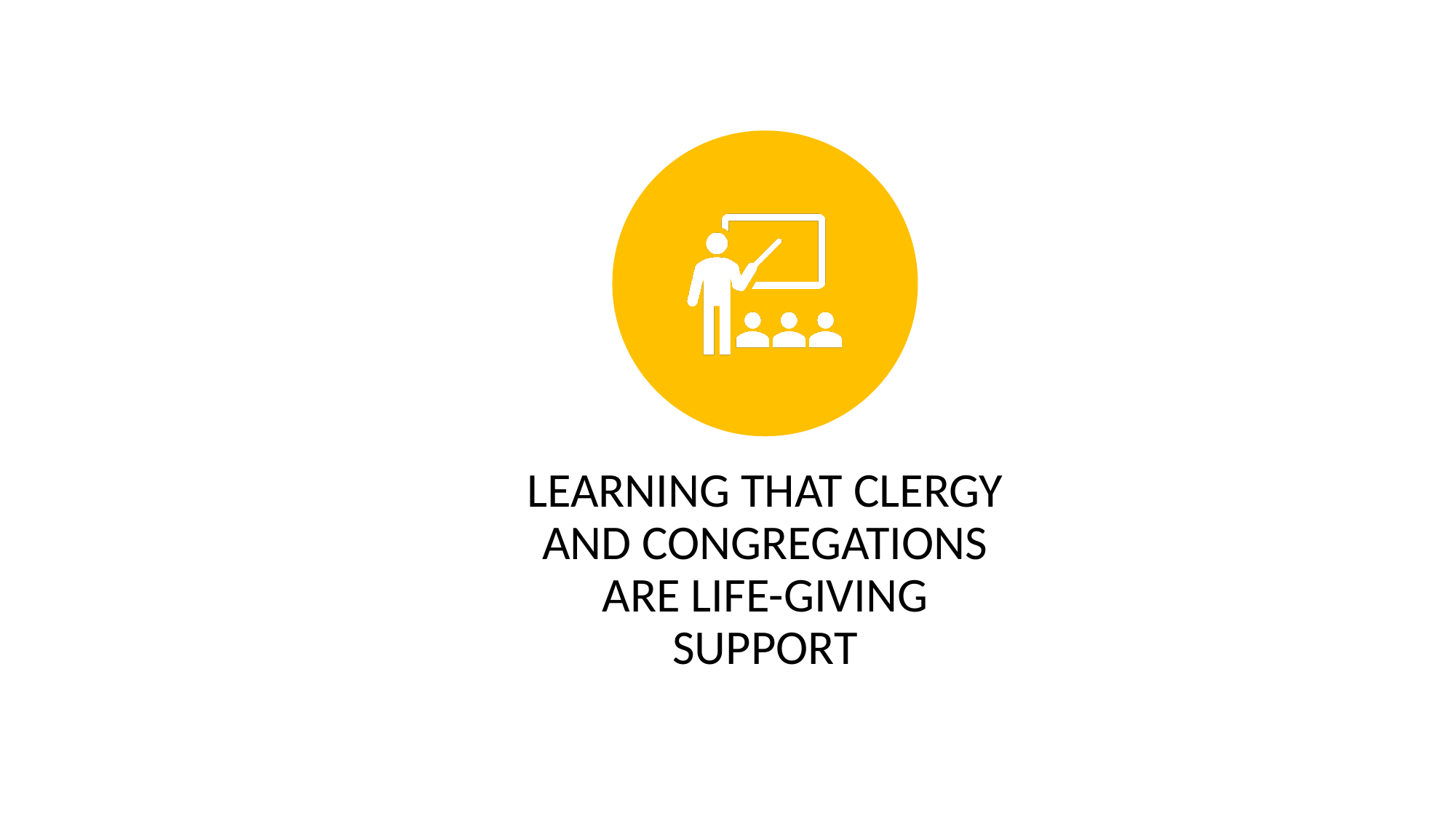

Learning that clergy and congregations are life-giving support